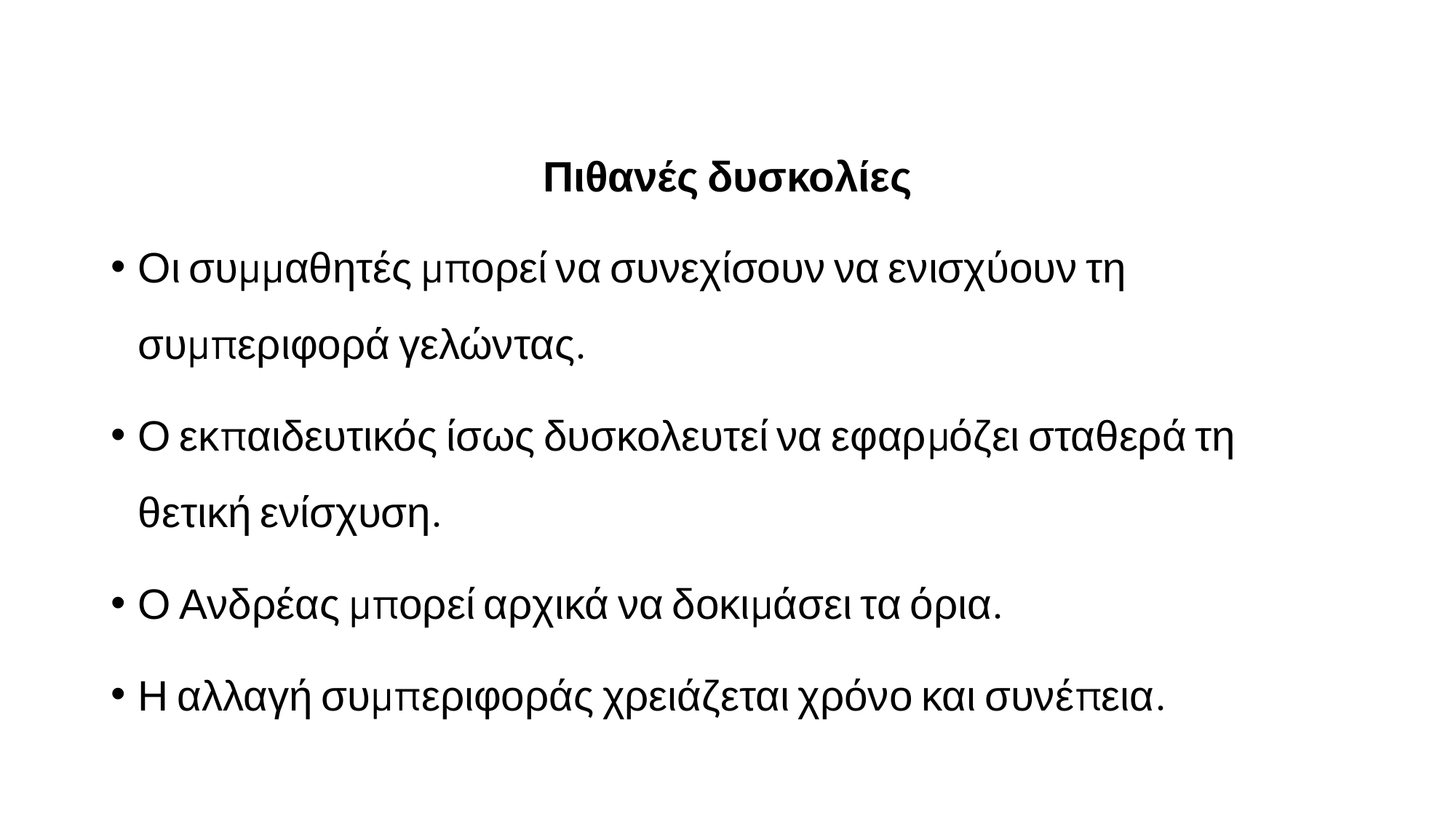

Πιθανές δυσκολίες
Οι συμμαθητές μπορεί να συνεχίσουν να ενισχύουν τη συμπεριφορά γελώντας.
Ο εκπαιδευτικός ίσως δυσκολευτεί να εφαρμόζει σταθερά τη θετική ενίσχυση.
Ο Ανδρέας μπορεί αρχικά να δοκιμάσει τα όρια.
Η αλλαγή συμπεριφοράς χρειάζεται χρόνο και συνέπεια.